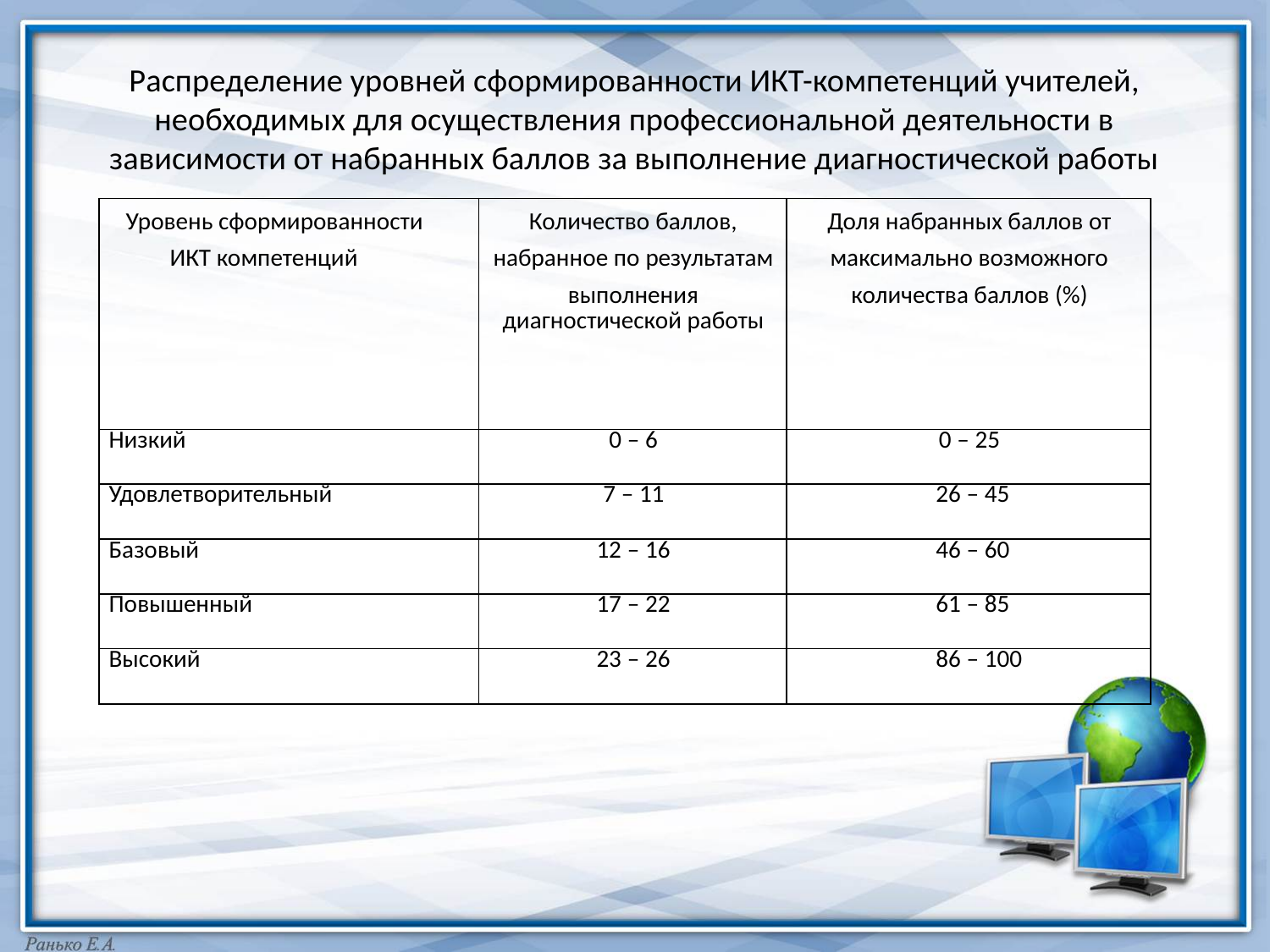

# Распределение уровней сформированности ИКТ-компетенций учителей, необходимых для осуществления профессиональной деятельности в зависимости от набранных баллов за выполнение диагностической работы
| Уровень сформированности ИКТ компетенций | Количество баллов, набранное по результатам выполнения диагностической работы | Доля набранных баллов от максимально возможного количества баллов (%) |
| --- | --- | --- |
| Низкий | 0 – 6 | 0 – 25 |
| Удовлетворительный | 7 – 11 | 26 – 45 |
| Базовый | 12 – 16 | 46 – 60 |
| Повышенный | 17 – 22 | 61 – 85 |
| Высокий | 23 – 26 | 86 – 100 |